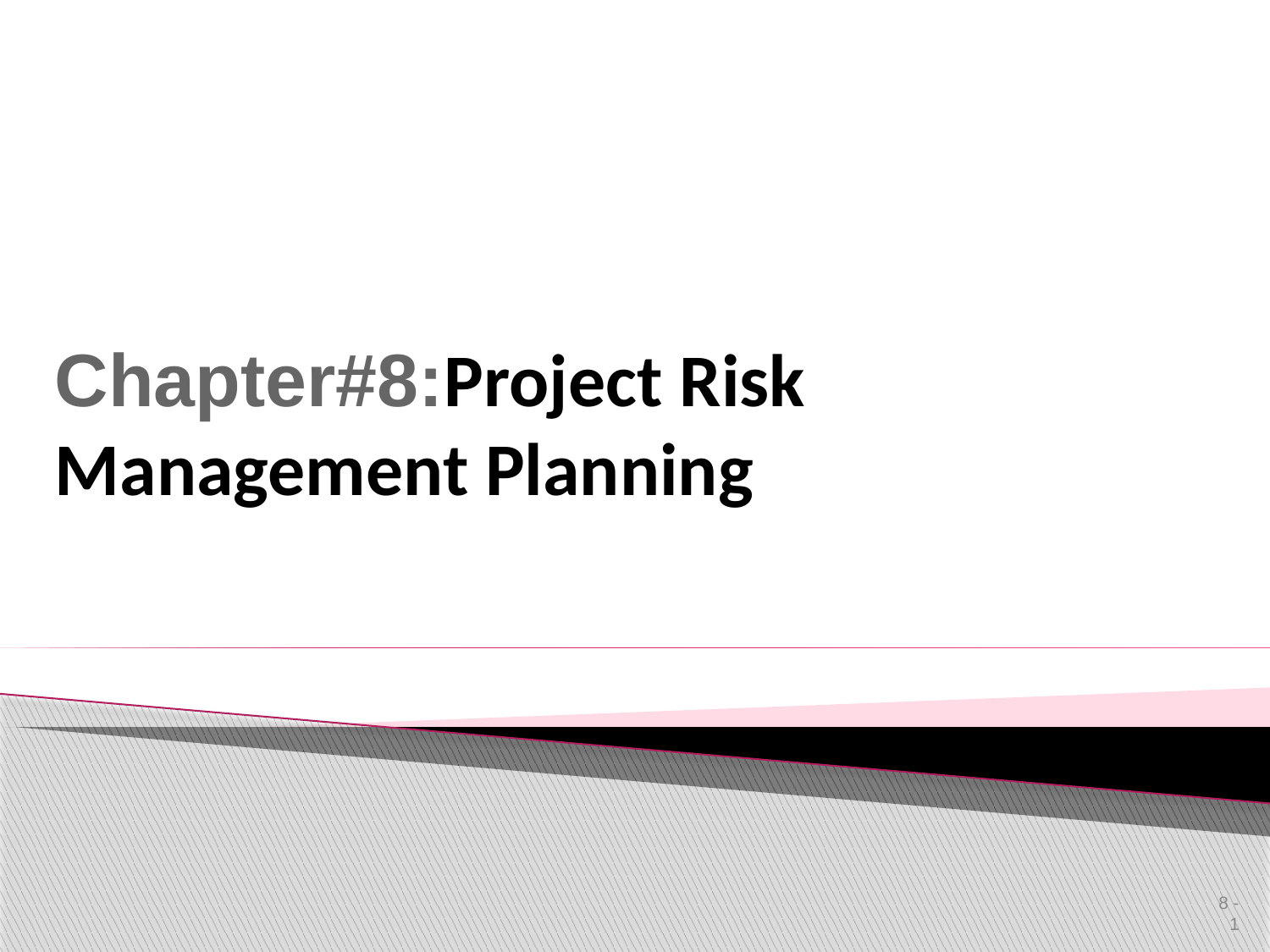

# Chapter#8:Project Risk Management Planning
 8 - 1